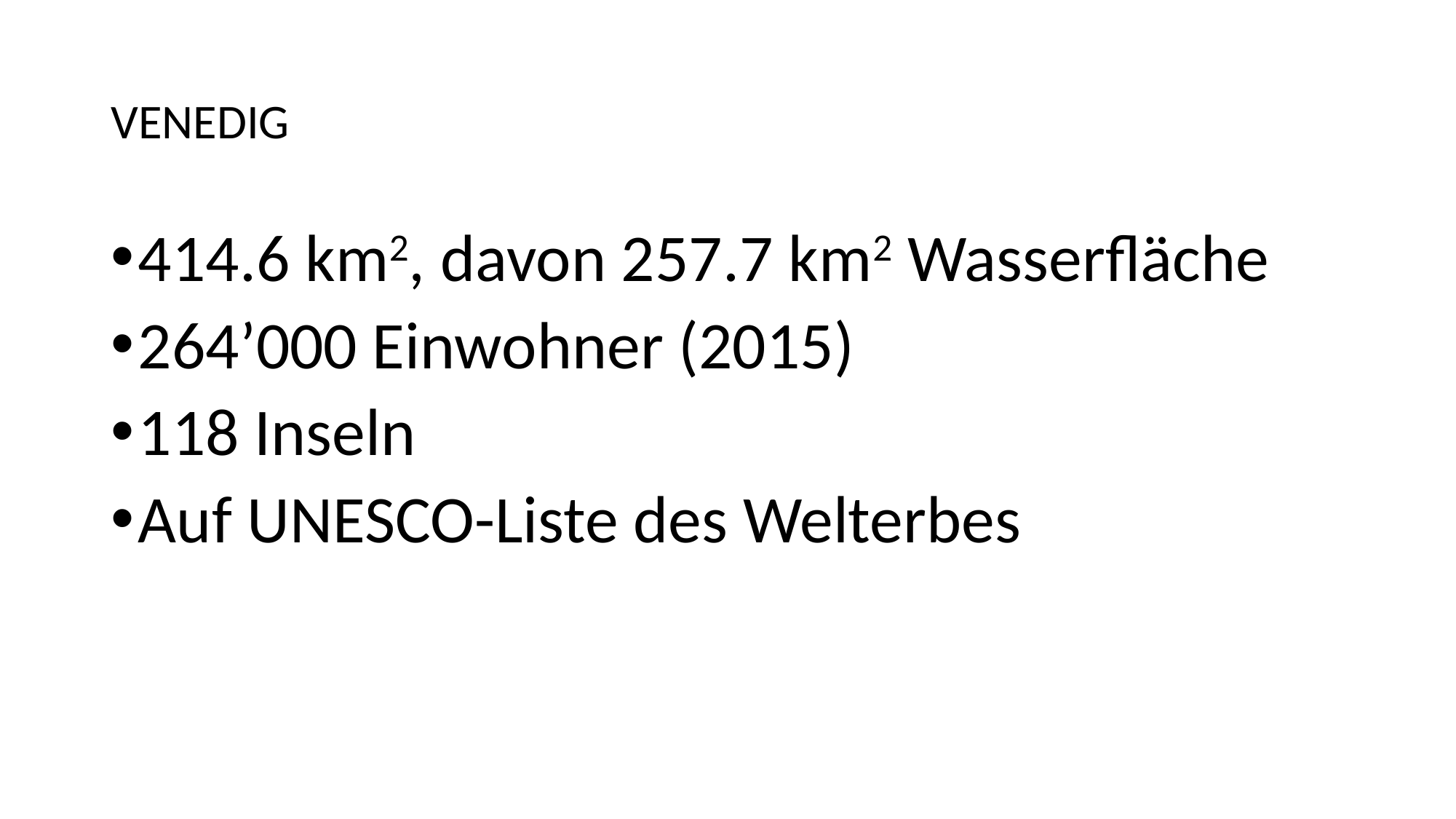

# VENEDIG
414.6 km2, davon 257.7 km2 Wasserfläche
264’000 Einwohner (2015)
118 Inseln
Auf UNESCO-Liste des Welterbes